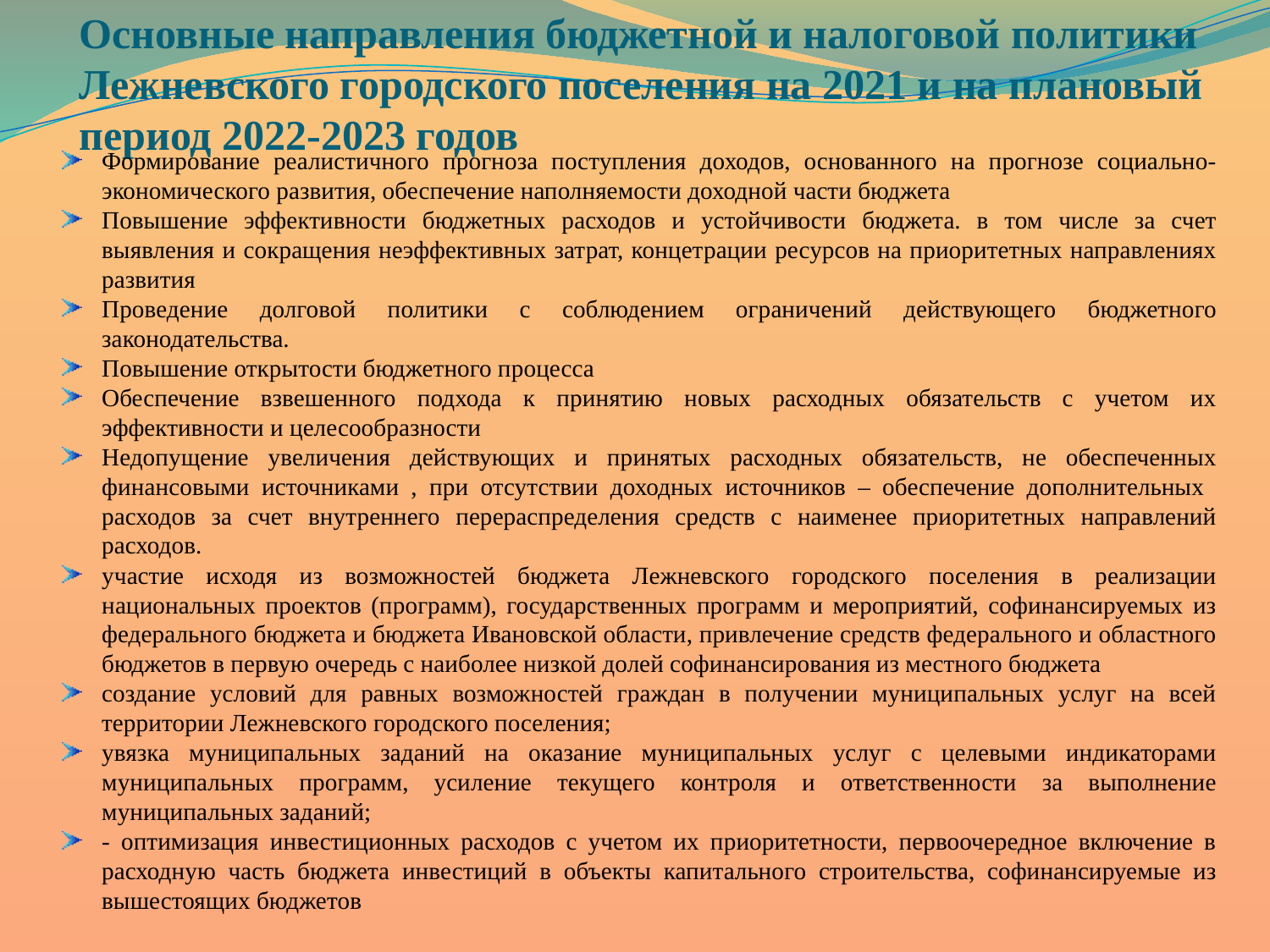

# Основные направления бюджетной и налоговой политики Лежневского городского поселения на 2021 и на плановый период 2022-2023 годов
Формирование реалистичного прогноза поступления доходов, основанного на прогнозе социально-экономического развития, обеспечение наполняемости доходной части бюджета
Повышение эффективности бюджетных расходов и устойчивости бюджета. в том числе за счет выявления и сокращения неэффективных затрат, концетрации ресурсов на приоритетных направлениях развития
Проведение долговой политики с соблюдением ограничений действующего бюджетного законодательства.
Повышение открытости бюджетного процесса
Обеспечение взвешенного подхода к принятию новых расходных обязательств с учетом их эффективности и целесообразности
Недопущение увеличения действующих и принятых расходных обязательств, не обеспеченных финансовыми источниками , при отсутствии доходных источников – обеспечение дополнительных  расходов за счет внутреннего перераспределения средств с наименее приоритетных направлений расходов.
участие исходя из возможностей бюджета Лежневского городского поселения в реализации национальных проектов (программ), государственных программ и мероприятий, софинансируемых из федерального бюджета и бюджета Ивановской области, привлечение средств федерального и областного бюджетов в первую очередь с наиболее низкой долей софинансирования из местного бюджета
создание условий для равных возможностей граждан в получении муниципальных услуг на всей территории Лежневского городского поселения;
увязка муниципальных заданий на оказание муниципальных услуг с целевыми индикаторами муниципальных программ, усиление текущего контроля и ответственности за выполнение муниципальных заданий;
- оптимизация инвестиционных расходов с учетом их приоритетности, первоочередное включение в расходную часть бюджета инвестиций в объекты капитального строительства, софинансируемые из вышестоящих бюджетов